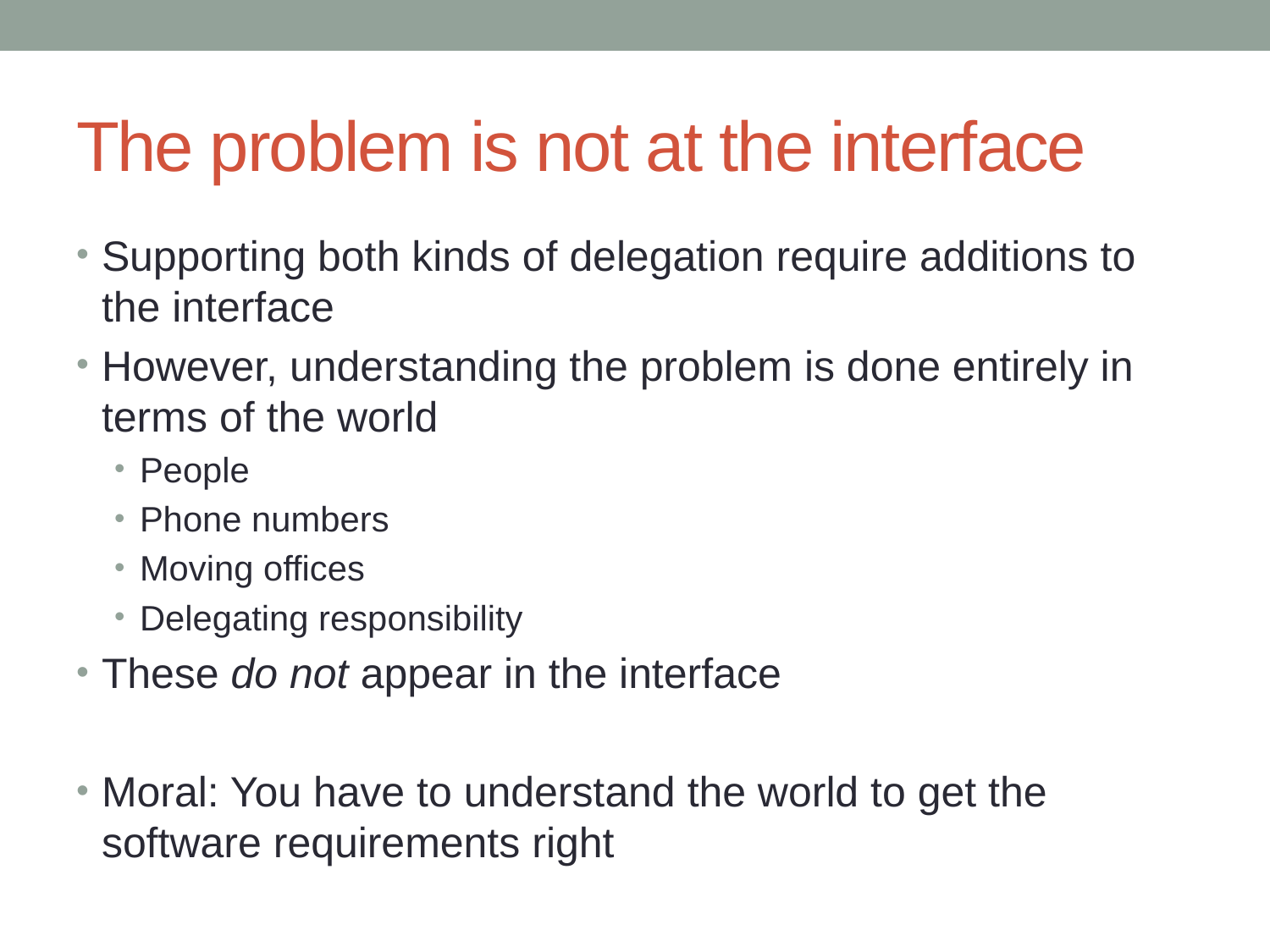

# The problem is not at the interface
Supporting both kinds of delegation require additions to the interface
However, understanding the problem is done entirely in terms of the world
People
Phone numbers
Moving offices
Delegating responsibility
These do not appear in the interface

Moral: You have to understand the world to get the software requirements right